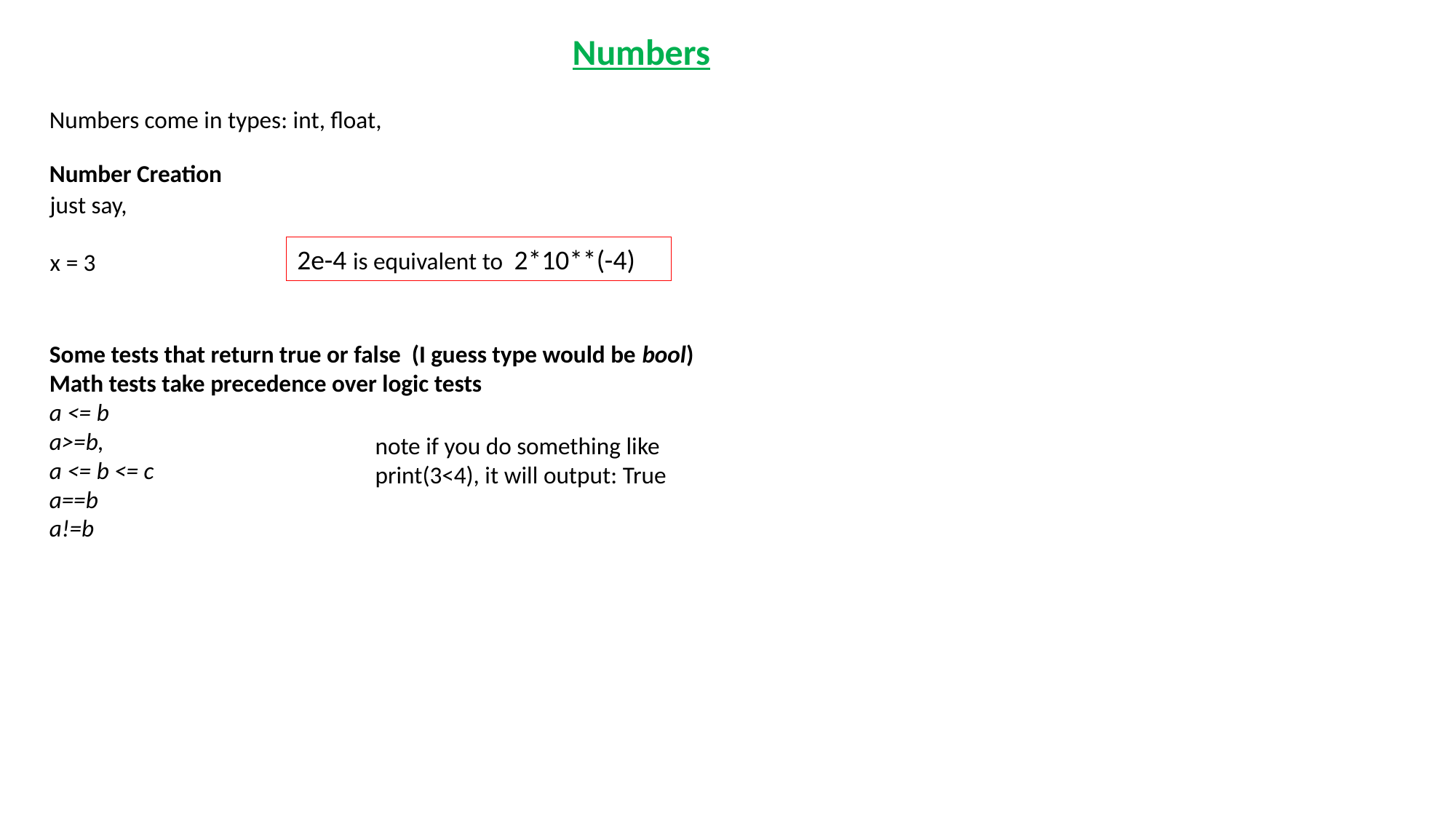

Numbers
Numbers come in types: int, float,
Number Creation
just say,

x = 3
2e-4 is equivalent to  2*10**(-4)
Some tests that return true or false  (I guess type would be bool)
Math tests take precedence over logic tests
a <= b
a>=b,
a <= b <= c
a==b
a!=b
note if you do something like
print(3<4), it will output: True